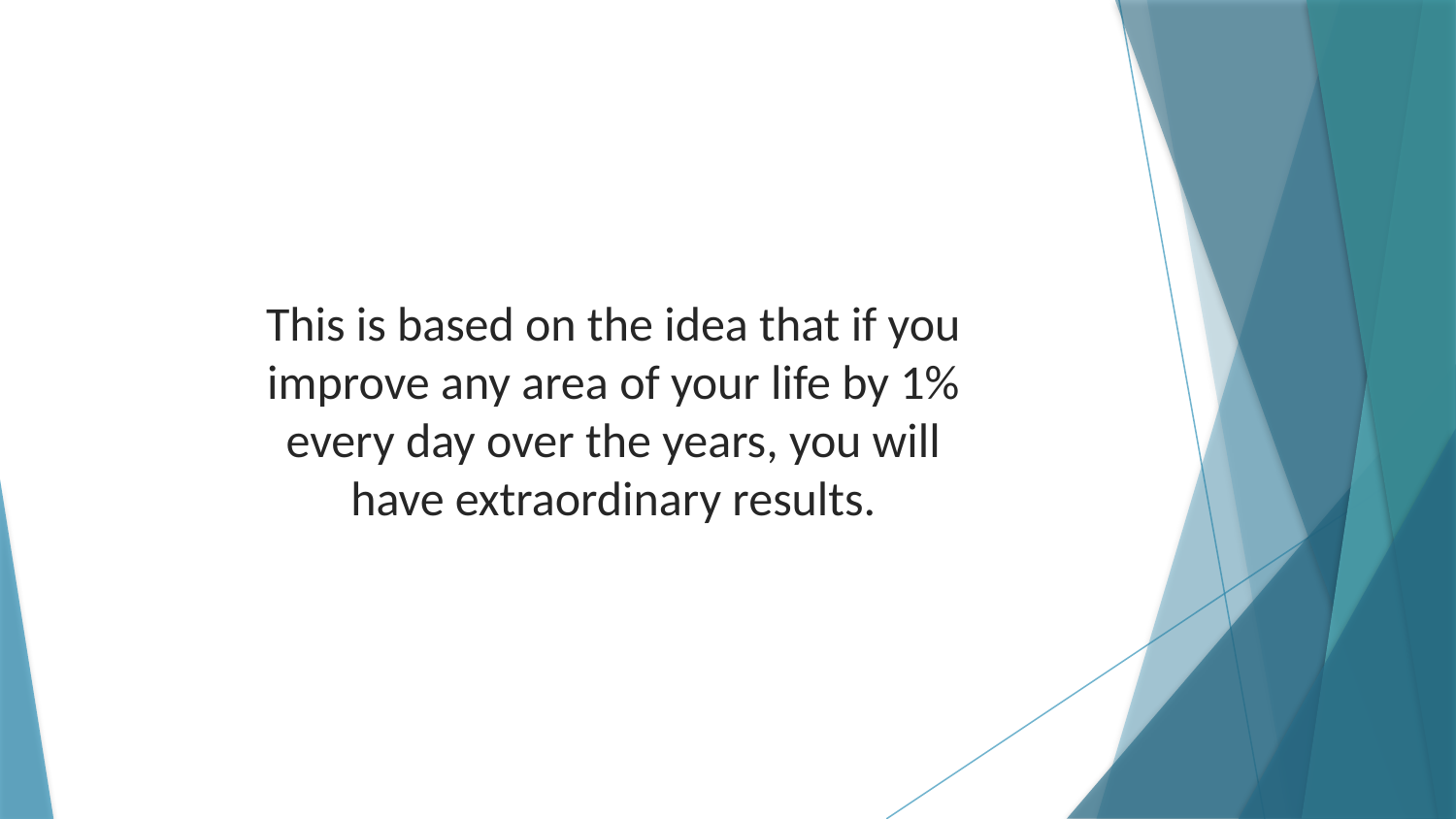

This is based on the idea that if you improve any area of your life by 1% every day over the years, you will have extraordinary results.